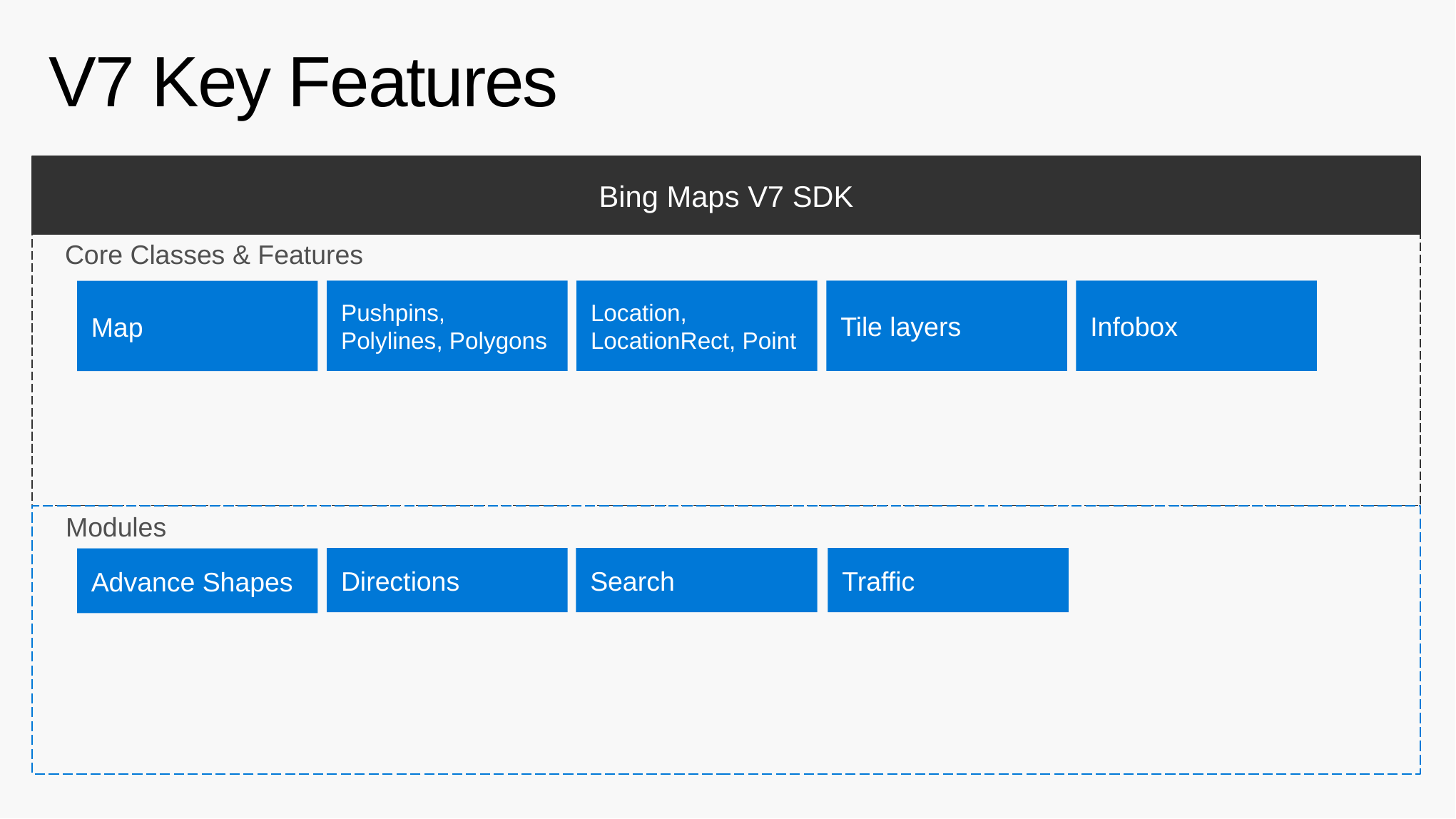

# V7 Key Features
Bing Maps V7 SDK
 Core Classes & Features

Pushpins, Polylines, Polygons
Location, LocationRect, Point
Tile layers
Infobox
Map
Modules

Directions
Search
Traffic
Advance Shapes